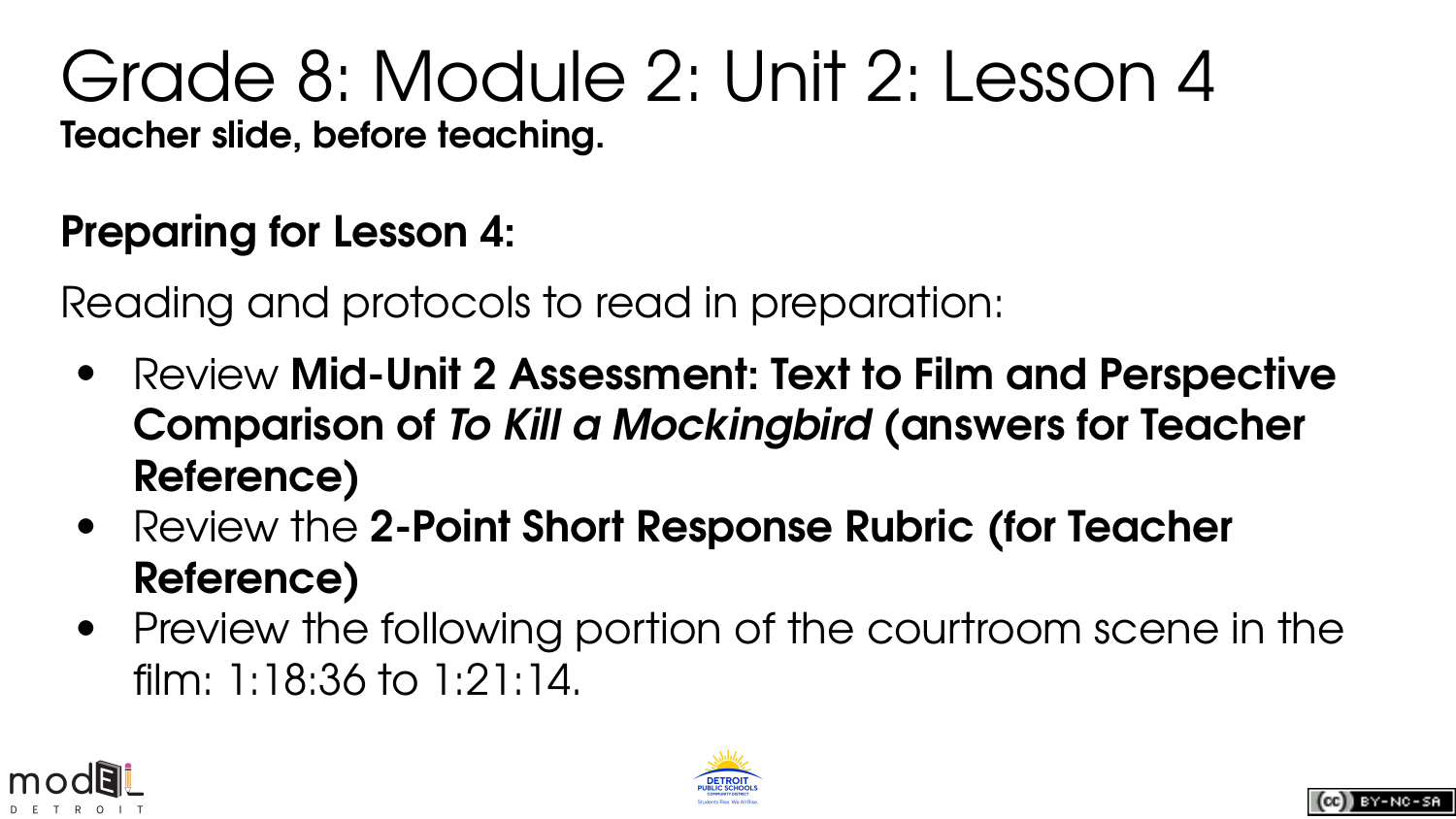

# Grade 8: Module 2: Unit 2: Lesson 4
Teacher slide, before teaching.
Preparing for Lesson 4:
Reading and protocols to read in preparation:
Review Mid-Unit 2 Assessment: Text to Film and Perspective Comparison of To Kill a Mockingbird (answers for Teacher Reference)
Review the 2-Point Short Response Rubric (for Teacher Reference)
Preview the following portion of the courtroom scene in the film: 1:18:36 to 1:21:14.